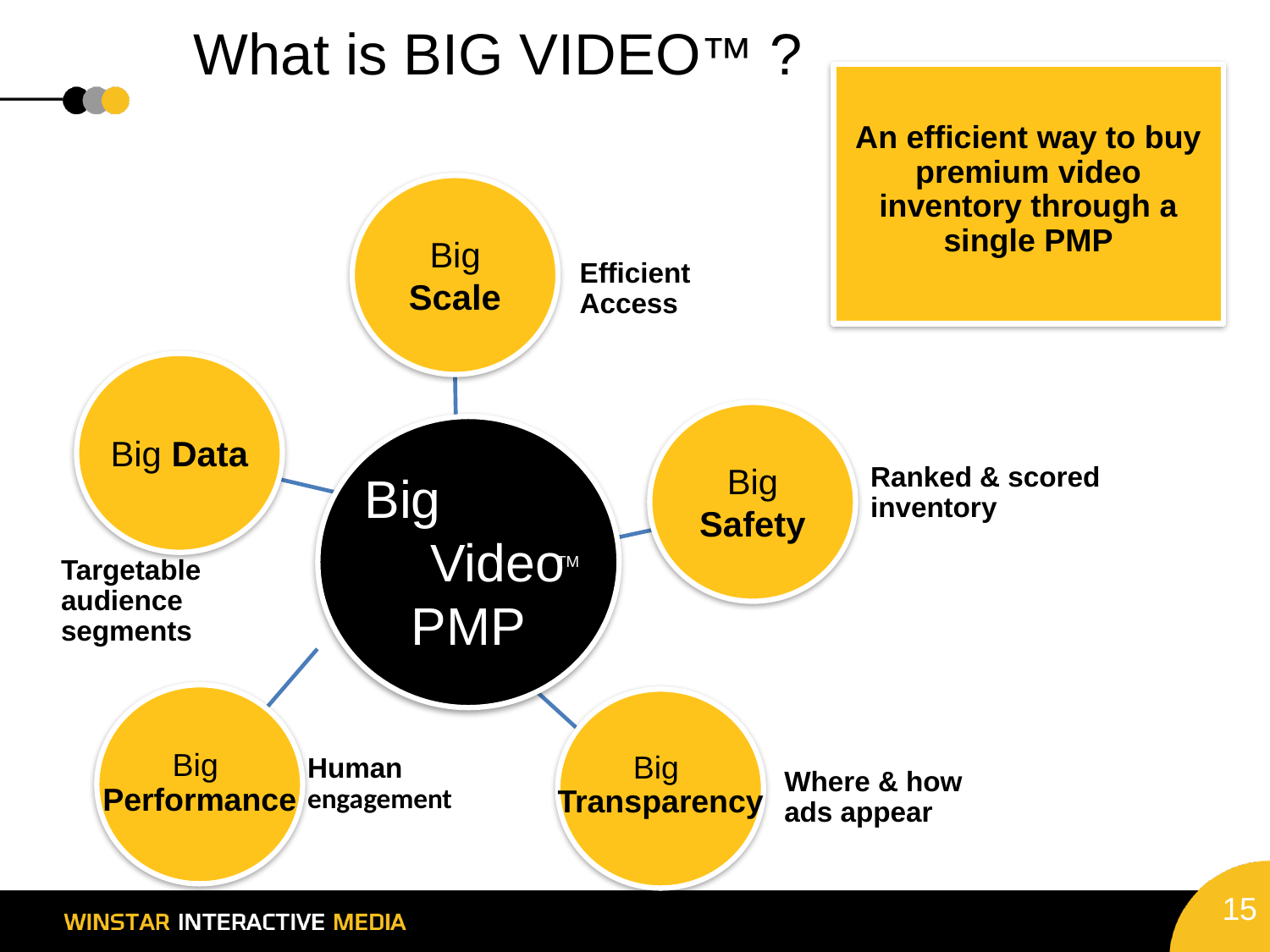

# What is BIG VIDEO™ ?

An efficient way to buy premium video inventory through a single PMP
Big Scale
Efficient Access
Big Data
Targetable audience segments
Big Safety
Ranked & scored inventory
Big              Video PMP
TM

Big
Transparency
Where & how ads appear

Big
Performance
Human engagement
15